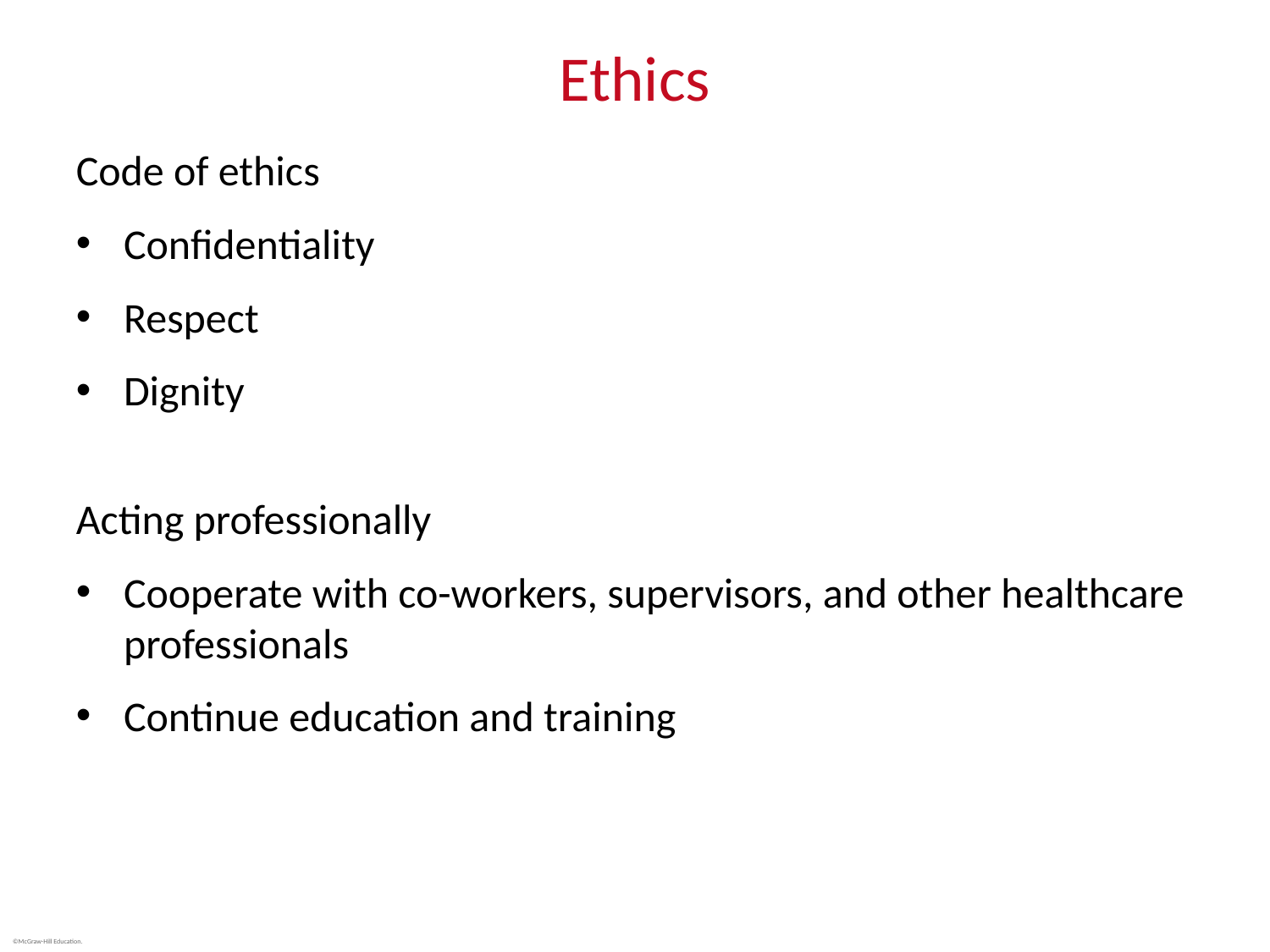

# Ethics
Code of ethics
Confidentiality
Respect
Dignity
Acting professionally
Cooperate with co-workers, supervisors, and other healthcare professionals
Continue education and training